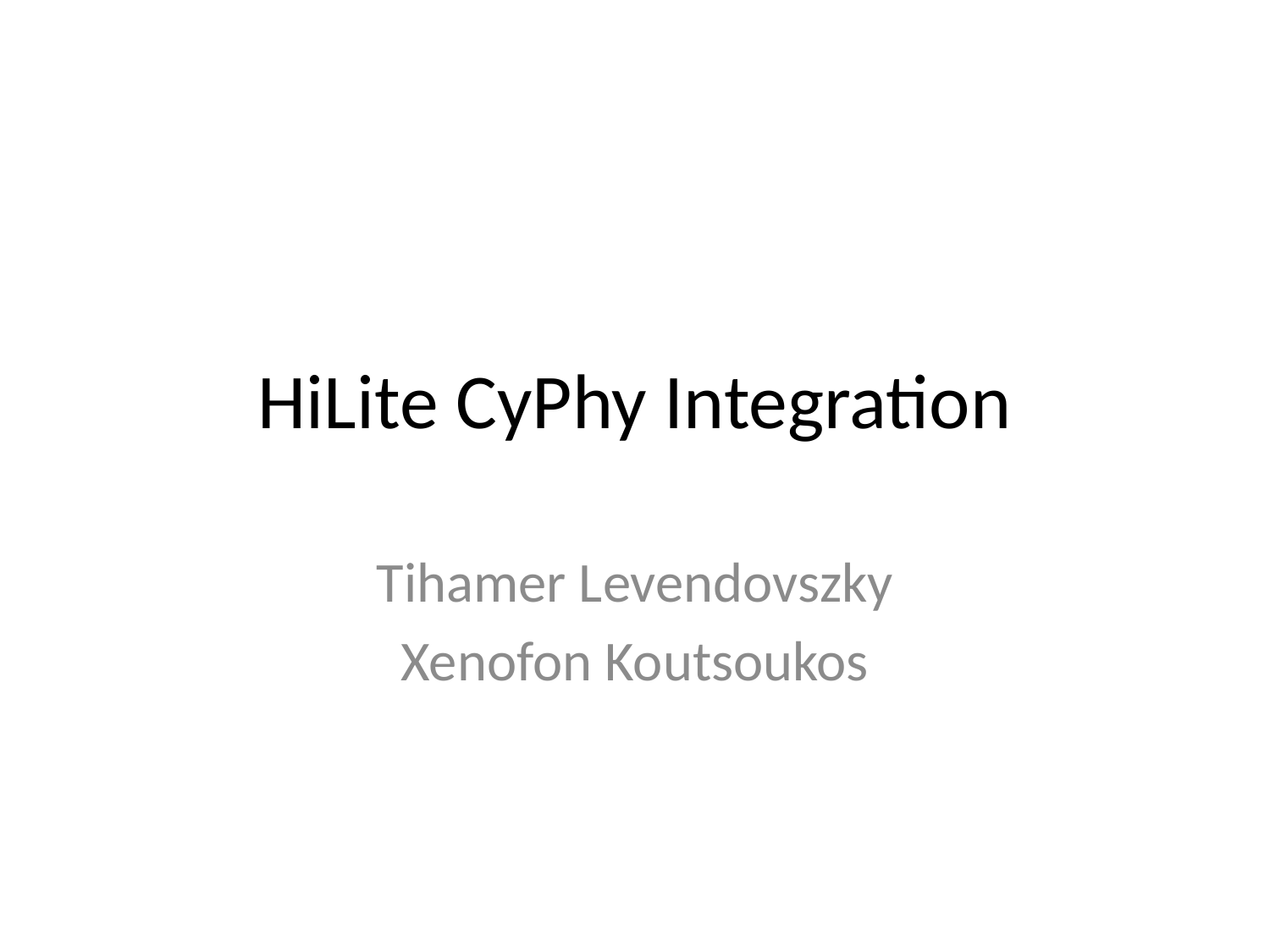

# HiLite CyPhy Integration
Tihamer Levendovszky
Xenofon Koutsoukos